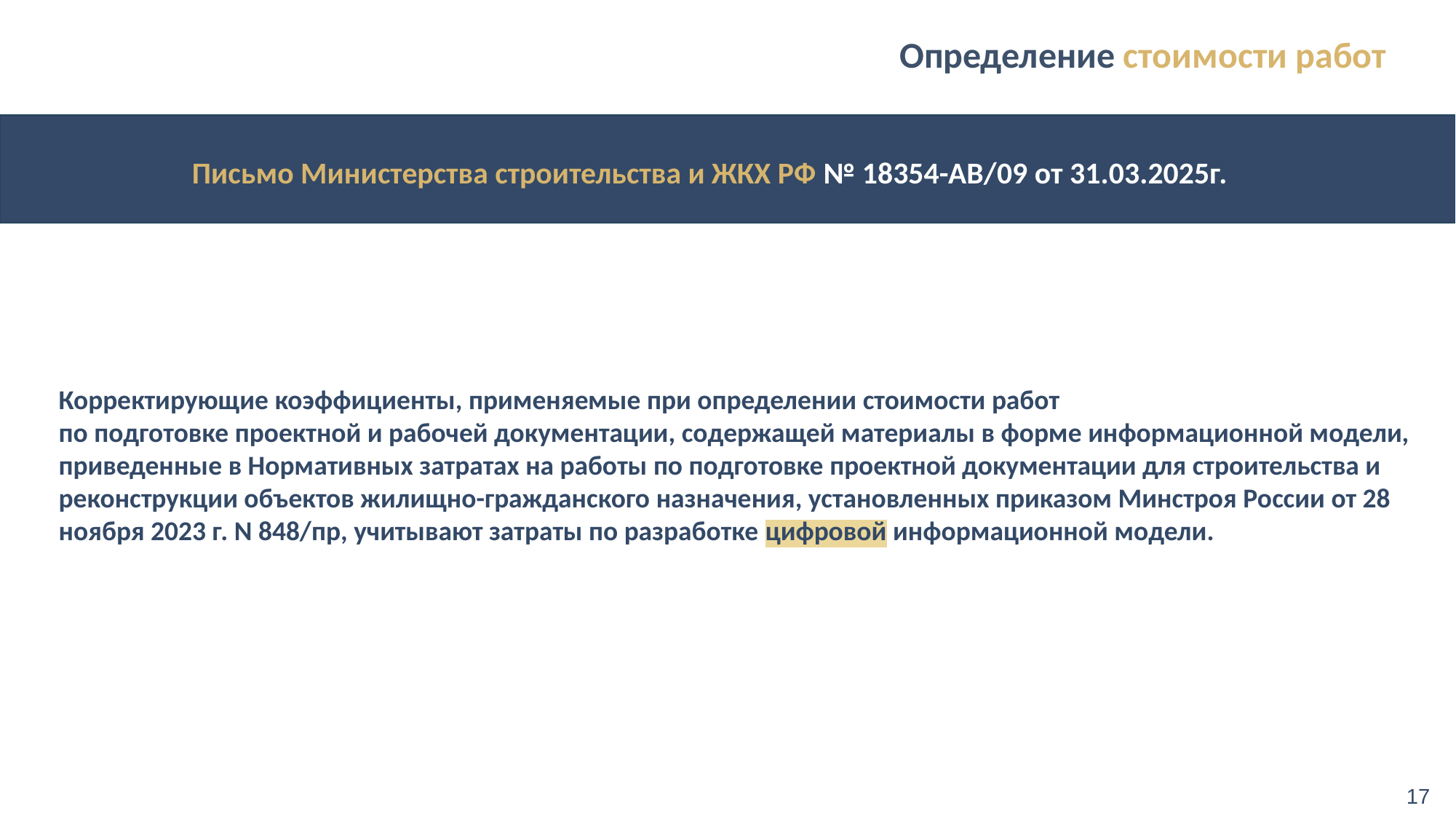

Определение стоимости работ

Письмо Министерства строительства и ЖКХ РФ № 18354-АВ/09 от 31.03.2025г.
Корректирующие коэффициенты, применяемые при определении стоимости работ
по подготовке проектной и рабочей документации, содержащей материалы в форме информационной модели, приведенные в Нормативных затратах на работы по подготовке проектной документации для строительства и реконструкции объектов жилищно-гражданского назначения, установленных приказом Минстроя России от 28 ноября 2023 г. N 848/пр, учитывают затраты по разработке цифровой информационной модели.
17